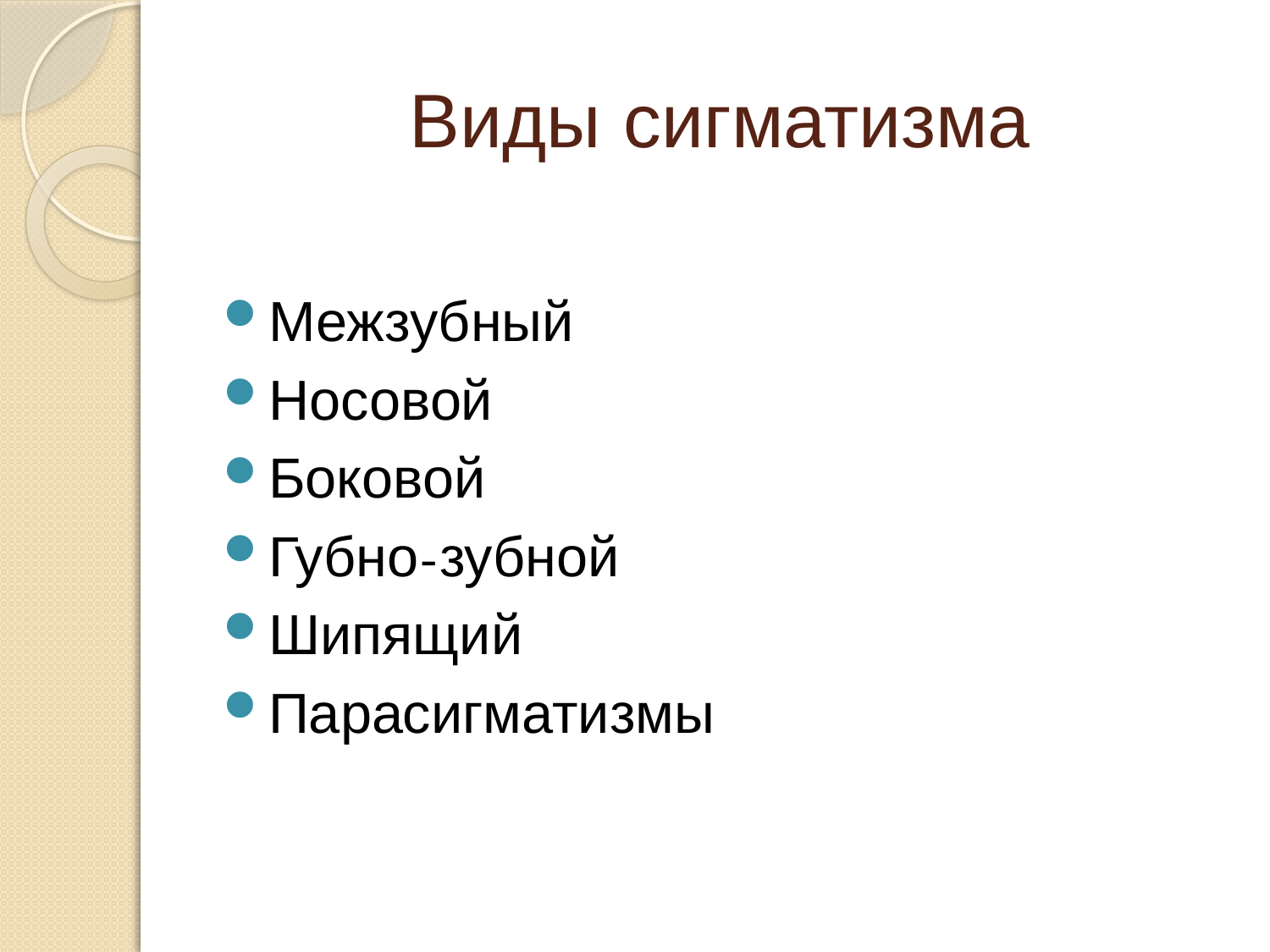

# Виды сигматизма

Межзубный
Носовой
Боковой
Губно-зубной
Шипящий
Парасигматизмы